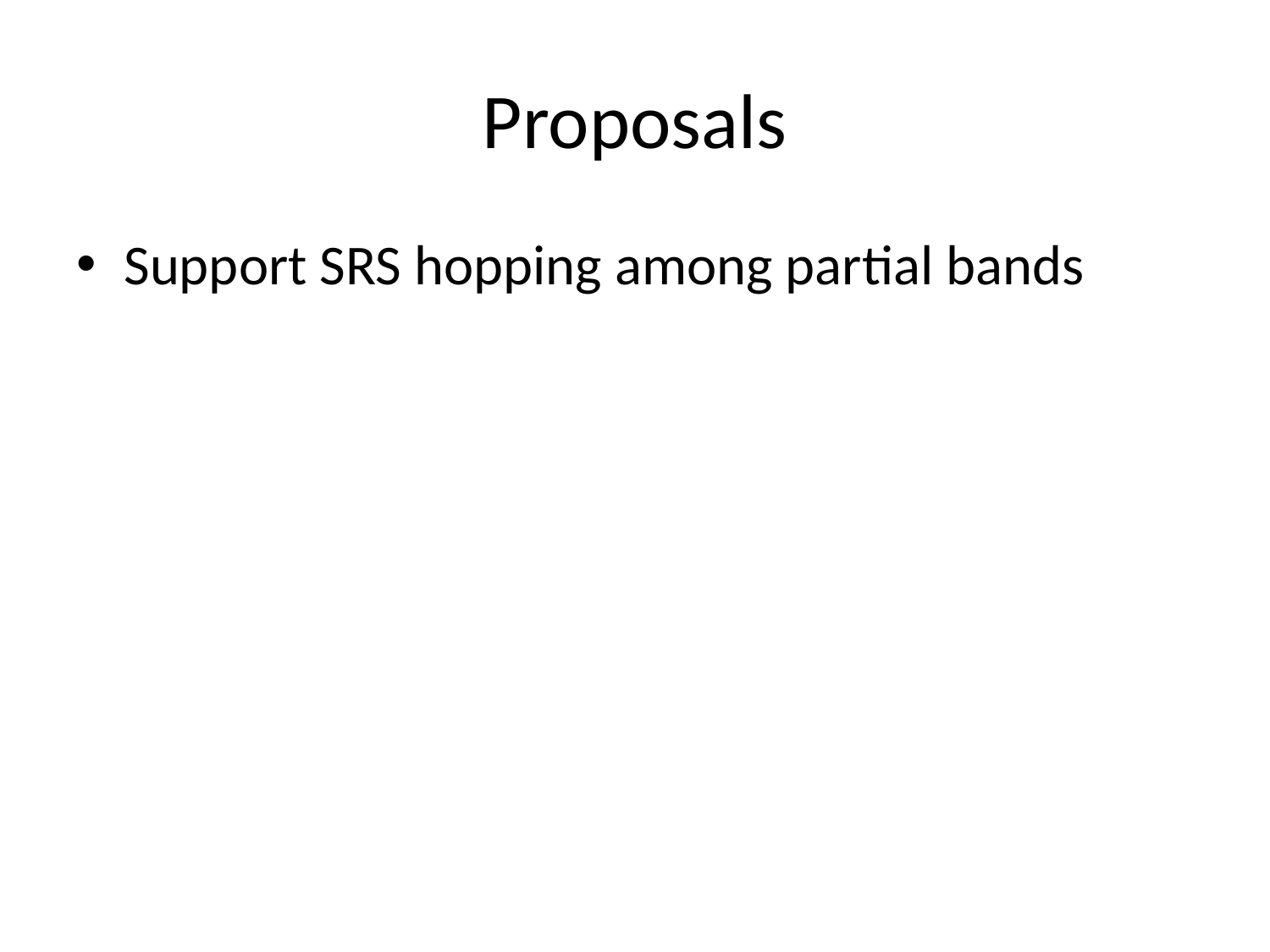

# Proposals
Support SRS hopping among partial bands